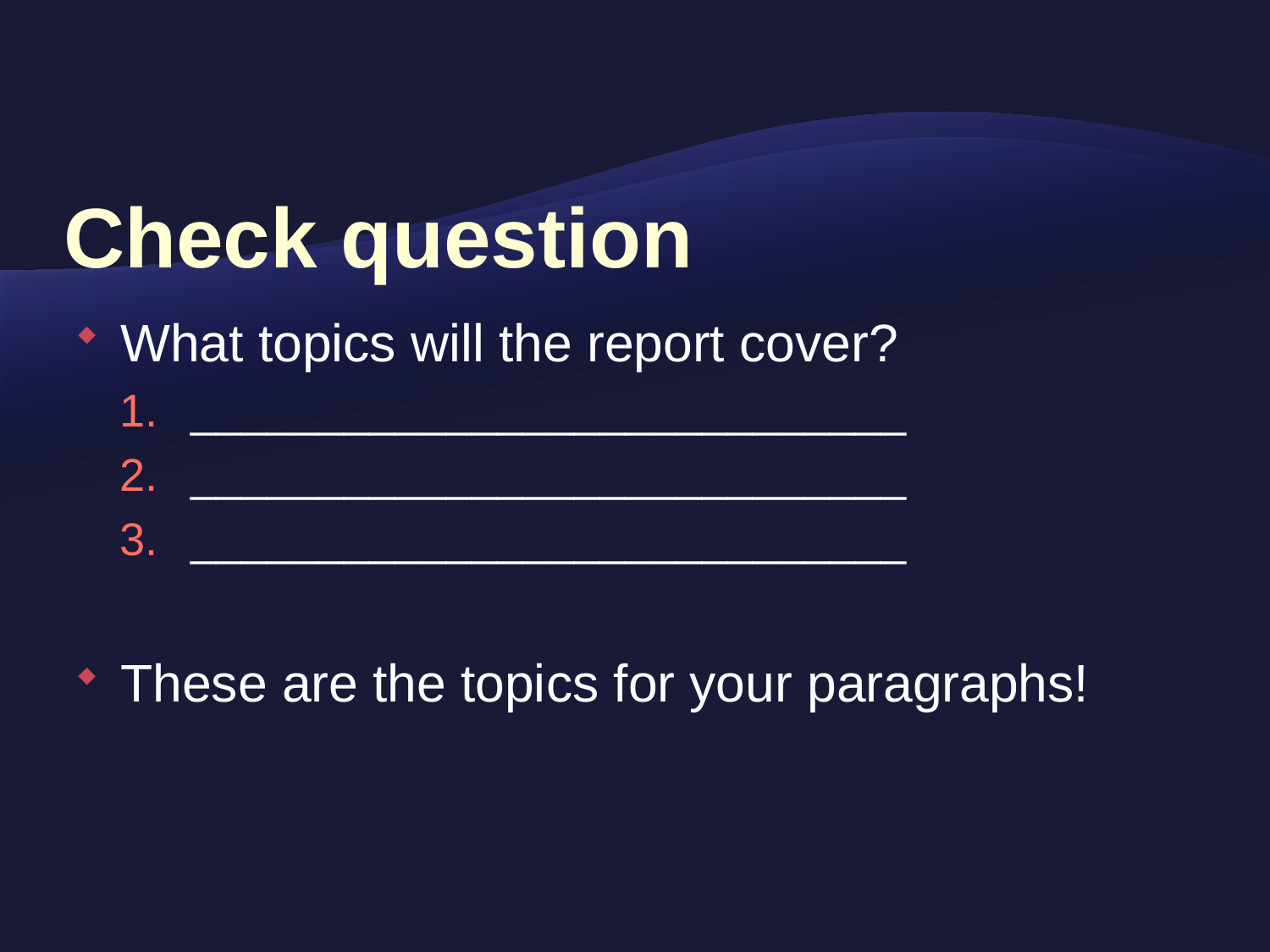

# Check question
What topics will the report cover?
____________________________
____________________________
____________________________

These are the topics for your paragraphs!